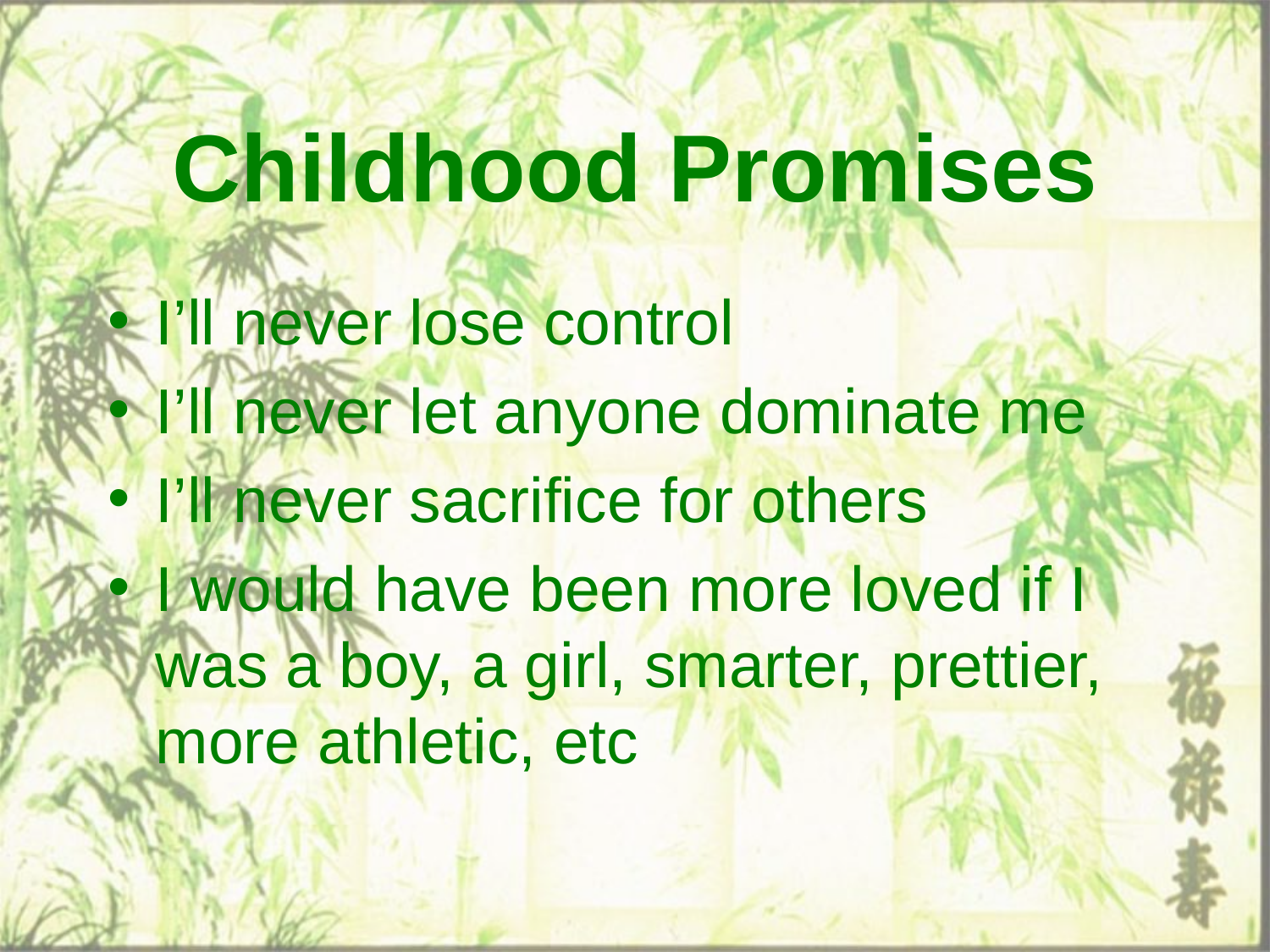

# Childhood Promises
I’ll never lose control
I’ll never let anyone dominate me
I’ll never sacrifice for others
I would have been more loved if I was a boy, a girl, smarter, prettier, more athletic, etc